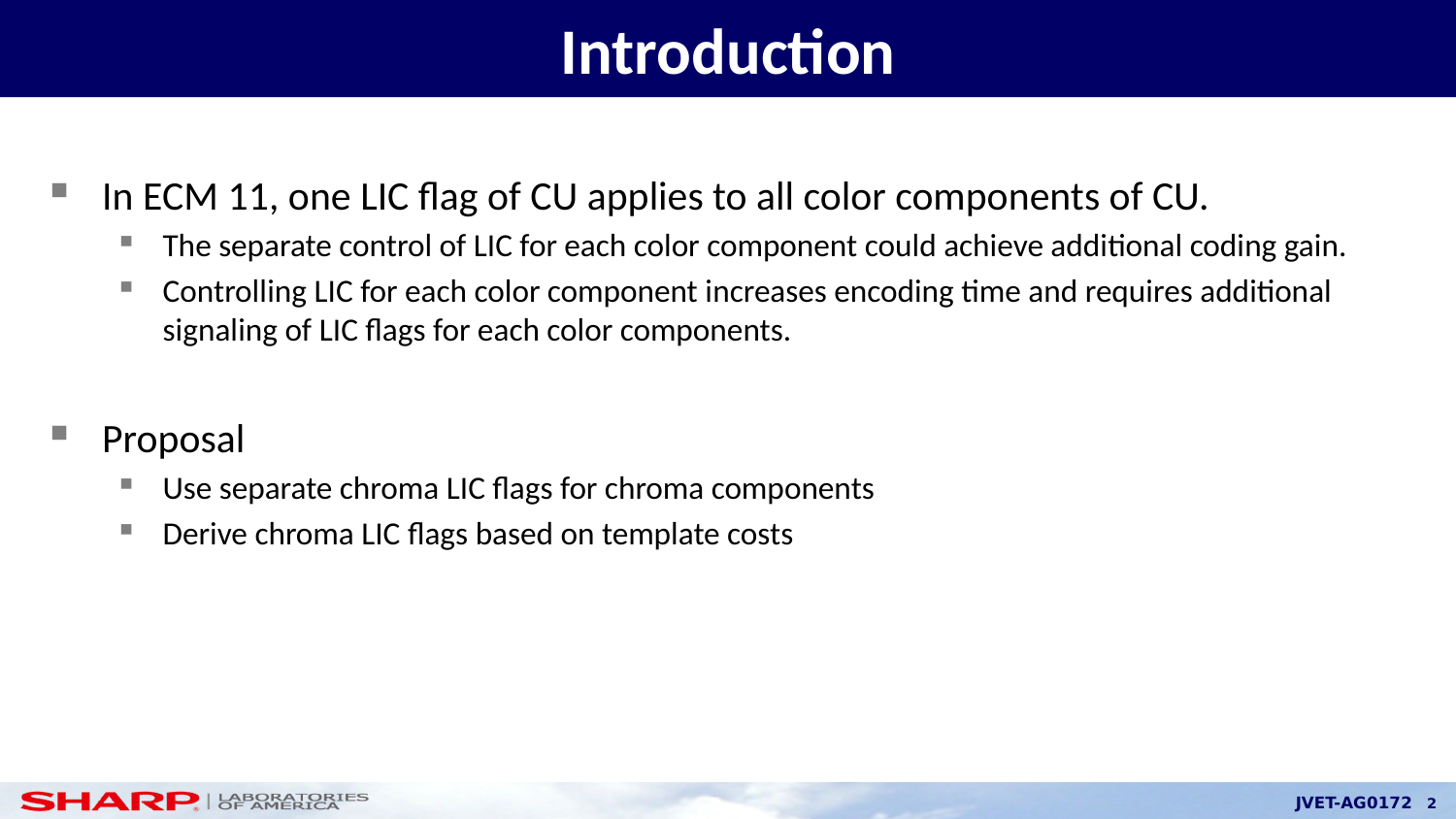

# Introduction

In ECM 11, one LIC flag of CU applies to all color components of CU.
The separate control of LIC for each color component could achieve additional coding gain.
Controlling LIC for each color component increases encoding time and requires additional signaling of LIC flags for each color components.

Proposal
Use separate chroma LIC flags for chroma components
Derive chroma LIC flags based on template costs